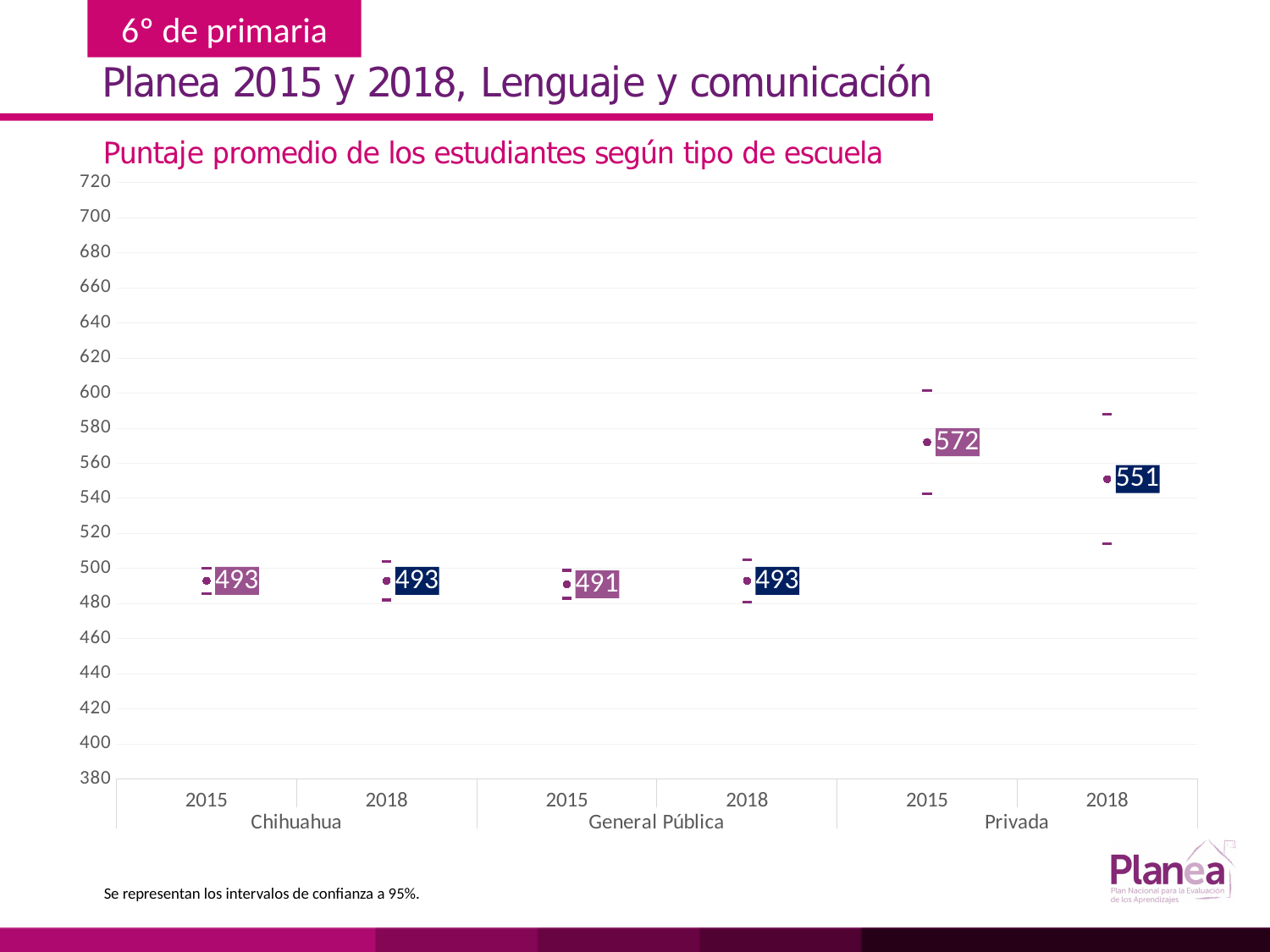

Planea 2015 y 2018, Lenguaje y comunicación

Puntaje promedio de los estudiantes según tipo de escuela

### Chart

| Category |  |  |  |
|---|---|---|---|
| 2015 | 485.637 | 500.363 | 493.0 |
| 2018 | 482.055 | 503.945 | 493.0 |
| 2015 | 483.04 | 498.96 | 491.0 |
| 2018 | 480.861 | 505.139 | 493.0 |
| 2015 | 542.548 | 601.452 | 572.0 |
| 2018 | 514.185 | 587.815 | 551.0 |
Se representan los intervalos de confianza a 95%.